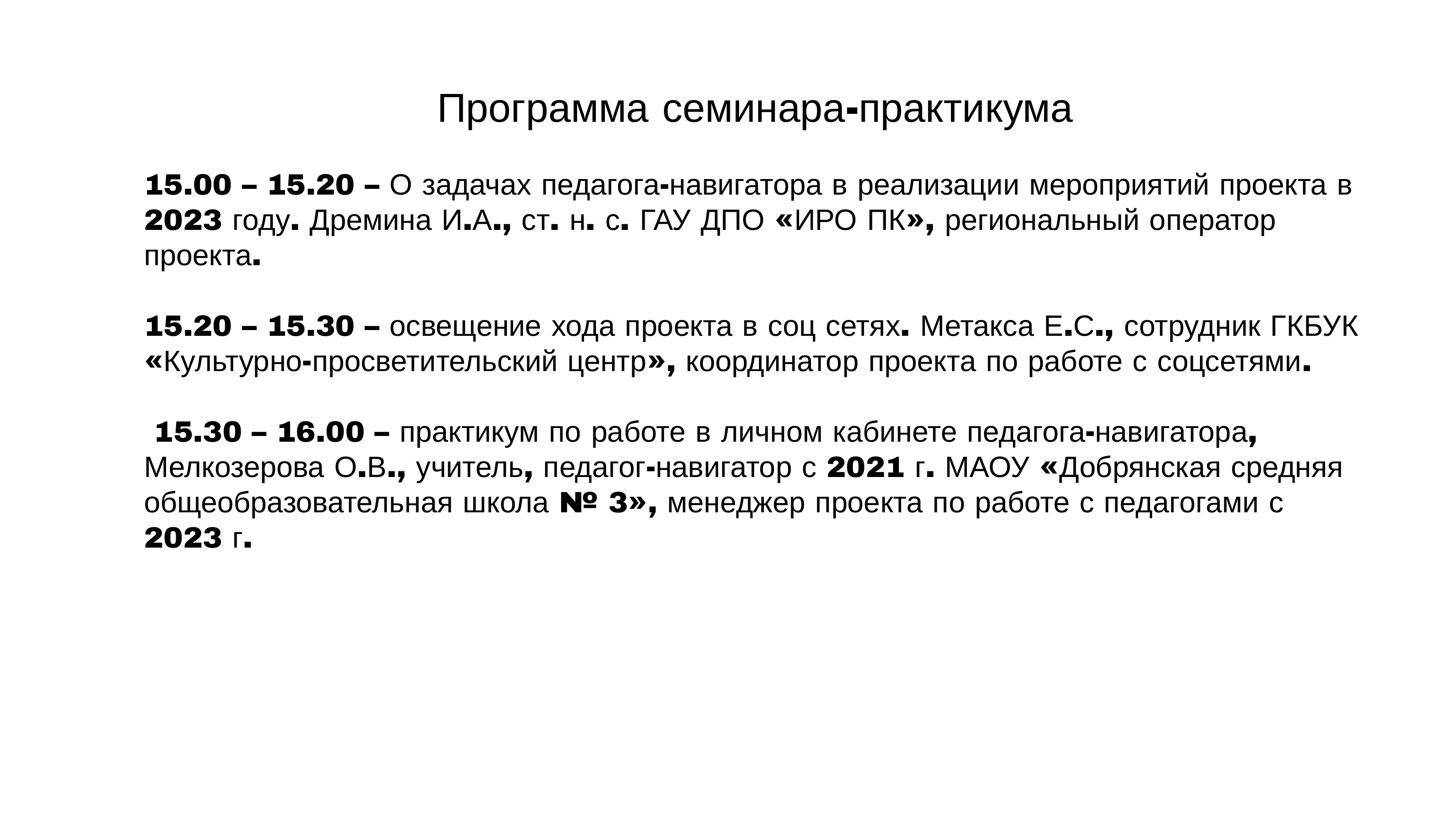

Программа семинара-практикума

15.00 – 15.20 – О задачах педагога-навигатора в реализации мероприятий проекта в 2023 году. Дремина И.А., ст. н. с. ГАУ ДПО «ИРО ПК», региональный оператор проекта.

15.20 – 15.30 – освещение хода проекта в соц сетях. Метакса Е.С., сотрудник ГКБУК «Культурно-просветительский центр», координатор проекта по работе с соцсетями.

 15.30 – 16.00 – практикум по работе в личном кабинете педагога-навигатора, Мелкозерова О.В., учитель, педагог-навигатор с 2021 г. МАОУ «Добрянская средняя общеобразовательная школа № 3», менеджер проекта по работе с педагогами с 2023 г.